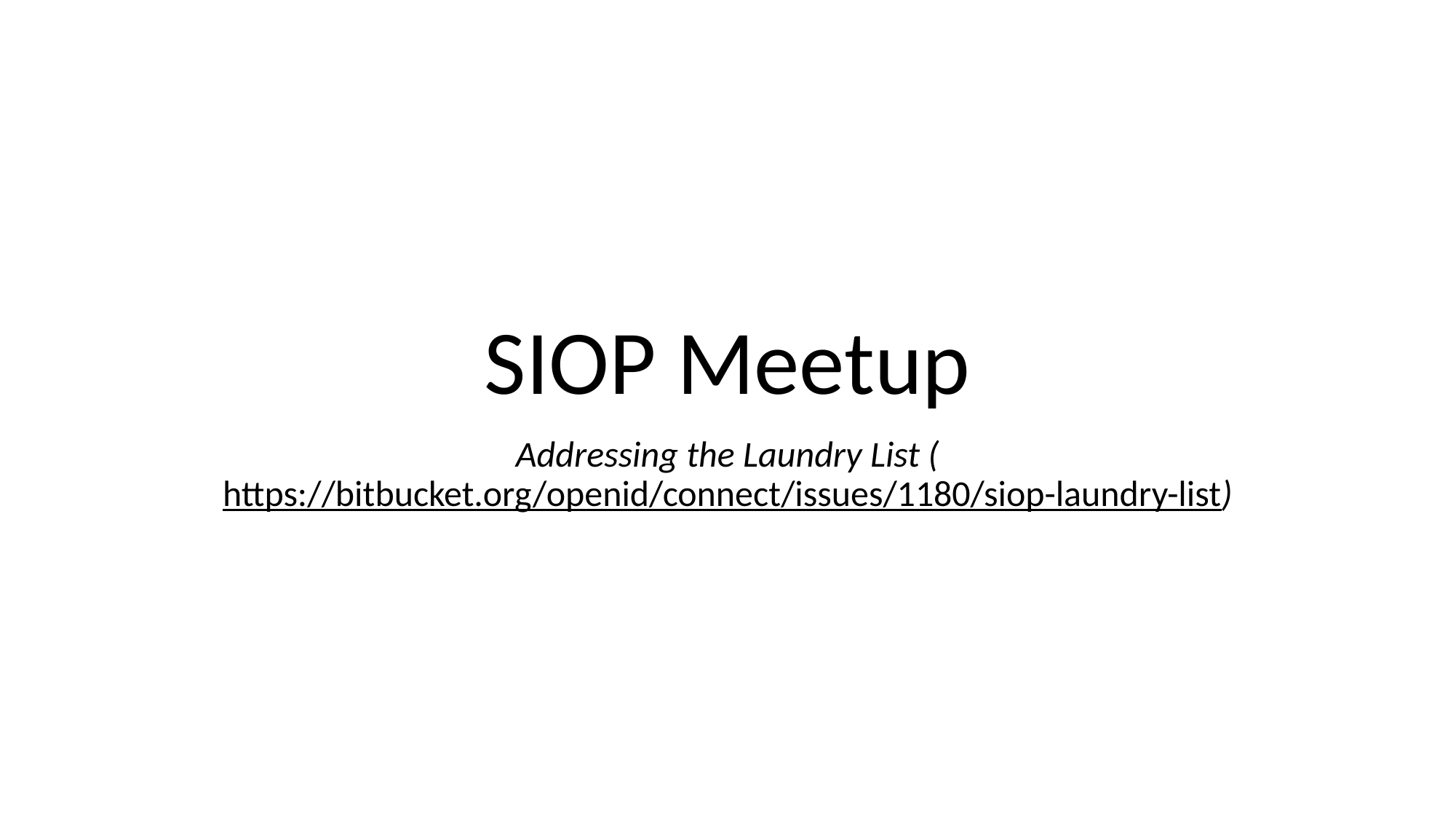

# SIOP Meetup
Addressing the Laundry List (https://bitbucket.org/openid/connect/issues/1180/siop-laundry-list)